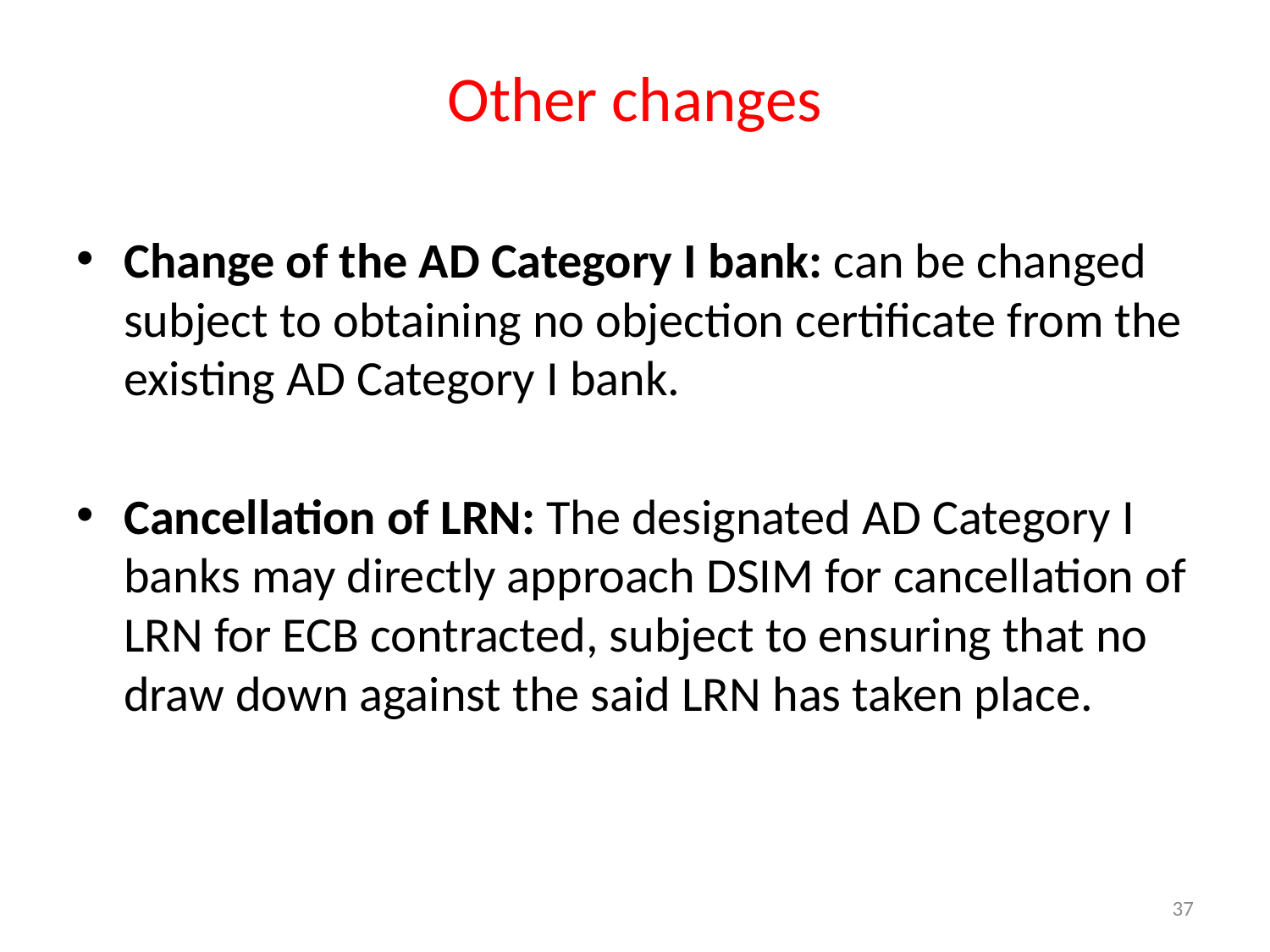

# Other changes
Change of the AD Category I bank: can be changed subject to obtaining no objection certificate from the existing AD Category I bank.

Cancellation of LRN: The designated AD Category I banks may directly approach DSIM for cancellation of LRN for ECB contracted, subject to ensuring that no draw down against the said LRN has taken place.
37